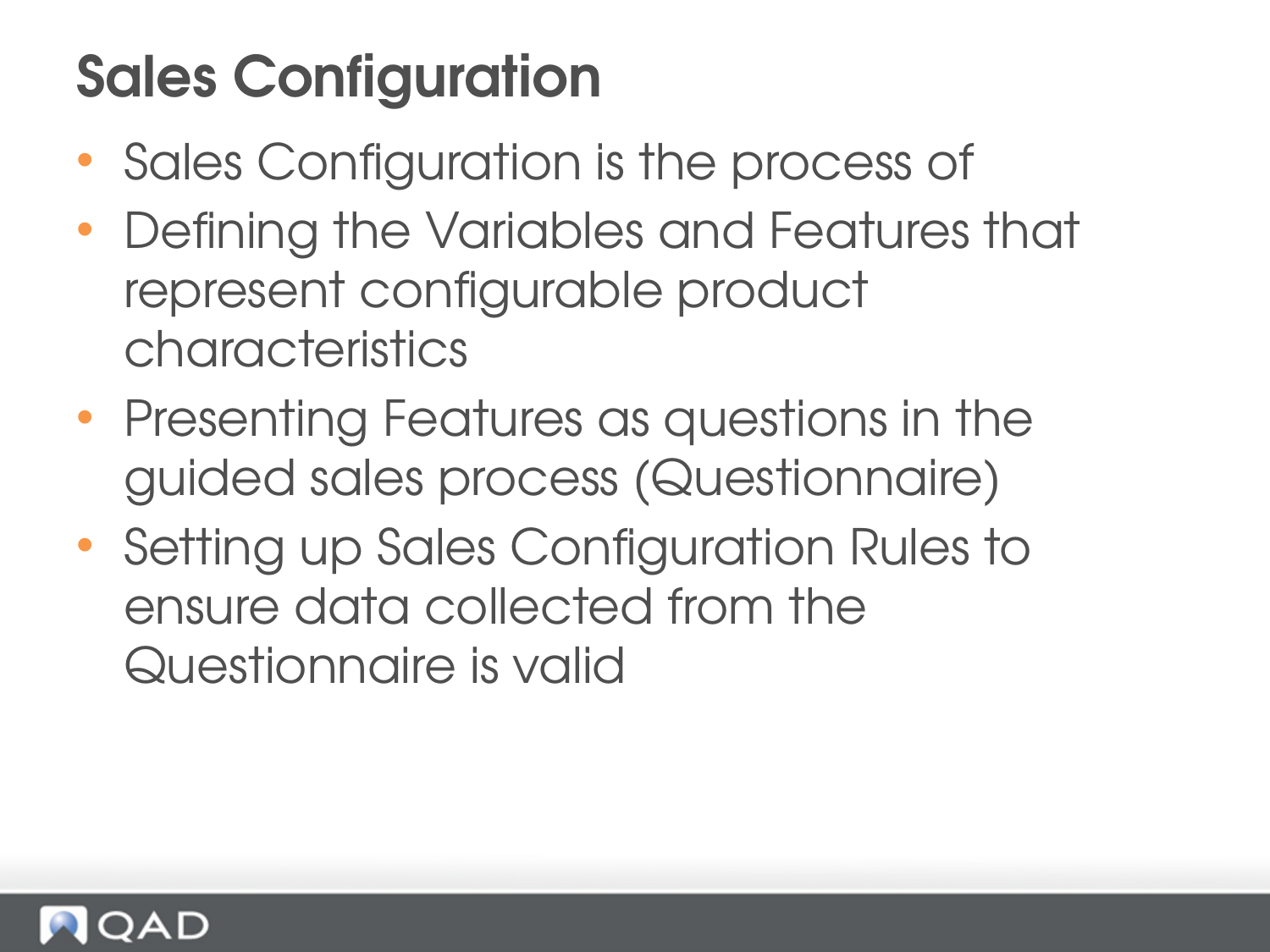

# Sales Configuration
Sales Configuration is the process of
Defining the Variables and Features that represent configurable product characteristics
Presenting Features as questions in the guided sales process (Questionnaire)
Setting up Sales Configuration Rules to ensure data collected from the Questionnaire is valid